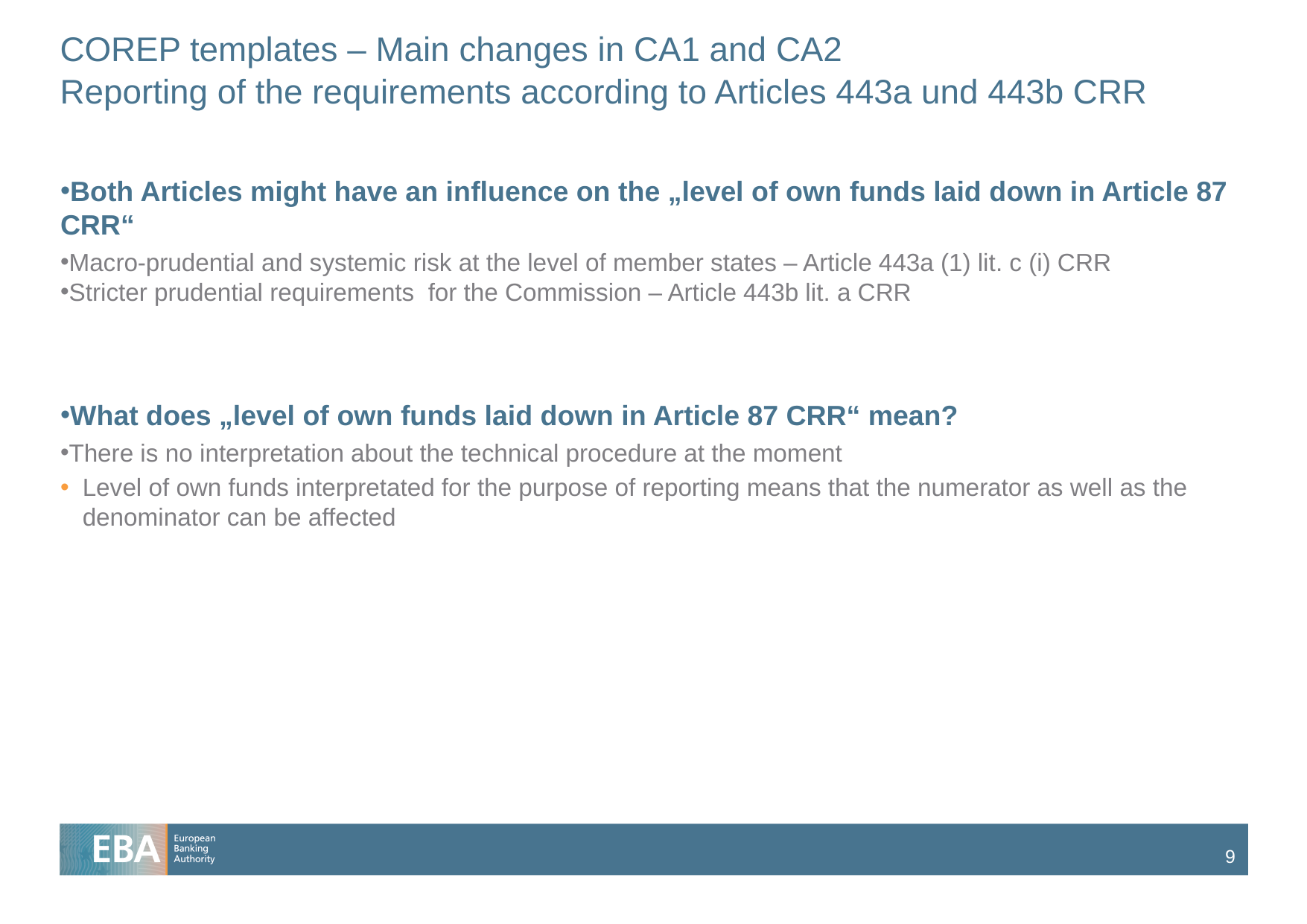

# COREP templates – Main changes in CA1 and CA2 Reporting of the requirements according to Articles 443a und 443b CRR
Both Articles might have an influence on the „level of own funds laid down in Article 87 CRR“
Macro-prudential and systemic risk at the level of member states – Article 443a (1) lit. c (i) CRR
Stricter prudential requirements  for the Commission – Article 443b lit. a CRR

What does „level of own funds laid down in Article 87 CRR“ mean?
There is no interpretation about the technical procedure at the moment
Level of own funds interpretated for the purpose of reporting means that the numerator as well as the denominator can be affected